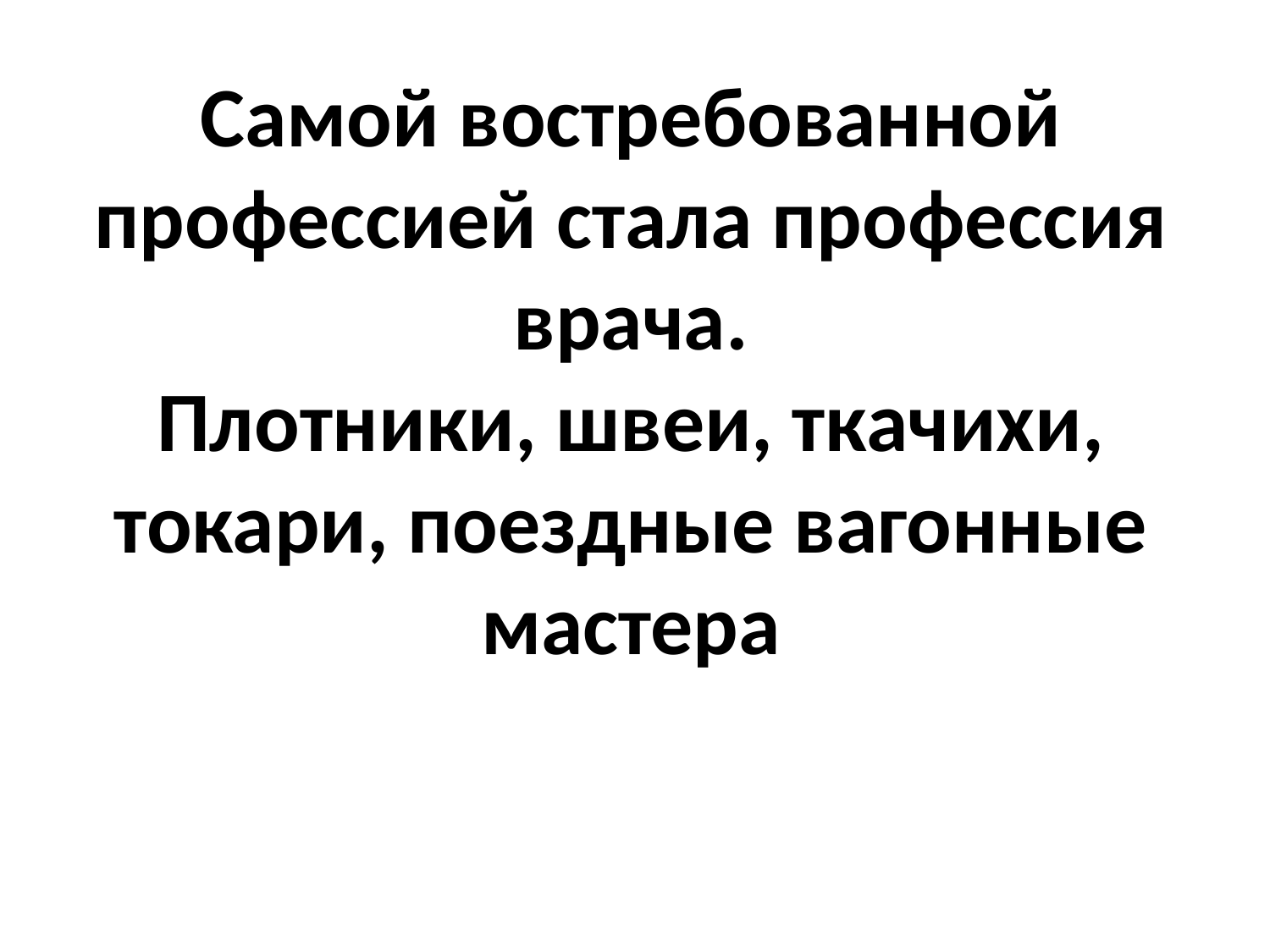

# Самой востребованной профессией стала профессия врача. Плотники, швеи, ткачихи, токари, поездные вагонные мастера